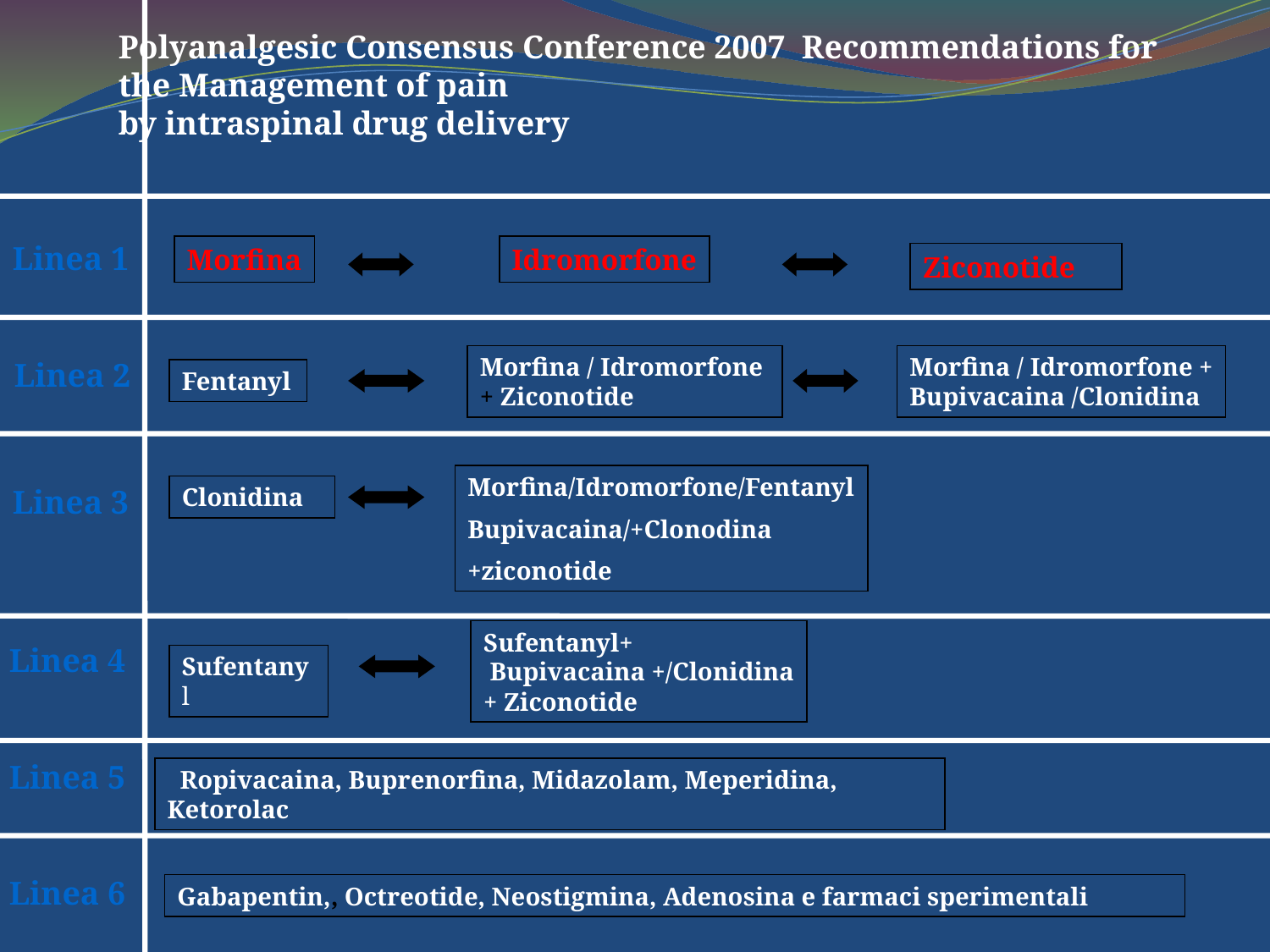

Polyanalgesic Consensus Conference 2007  Recommendations for the Management of pain
by intraspinal drug delivery

Linea 1
Morfina
Idromorfone
Ziconotide

Morfina / Idromorfone
+ Ziconotide
Morfina / Idromorfone +
Bupivacaina /Clonidina
Linea 2
Fentanyl

Morfina/Idromorfone/Fentanyl
Bupivacaina/+Clonodina
+ziconotide
Linea 3
Clonidina

Sufentanyl+
 Bupivacaina +/Clonidina
+ Ziconotide
Linea 4
Sufentanyl

Linea 5
  Ropivacaina, Buprenorfina, Midazolam, Meperidina, Ketorolac

Linea 6
Gabapentin,, Octreotide, Neostigmina, Adenosina e farmaci sperimentali